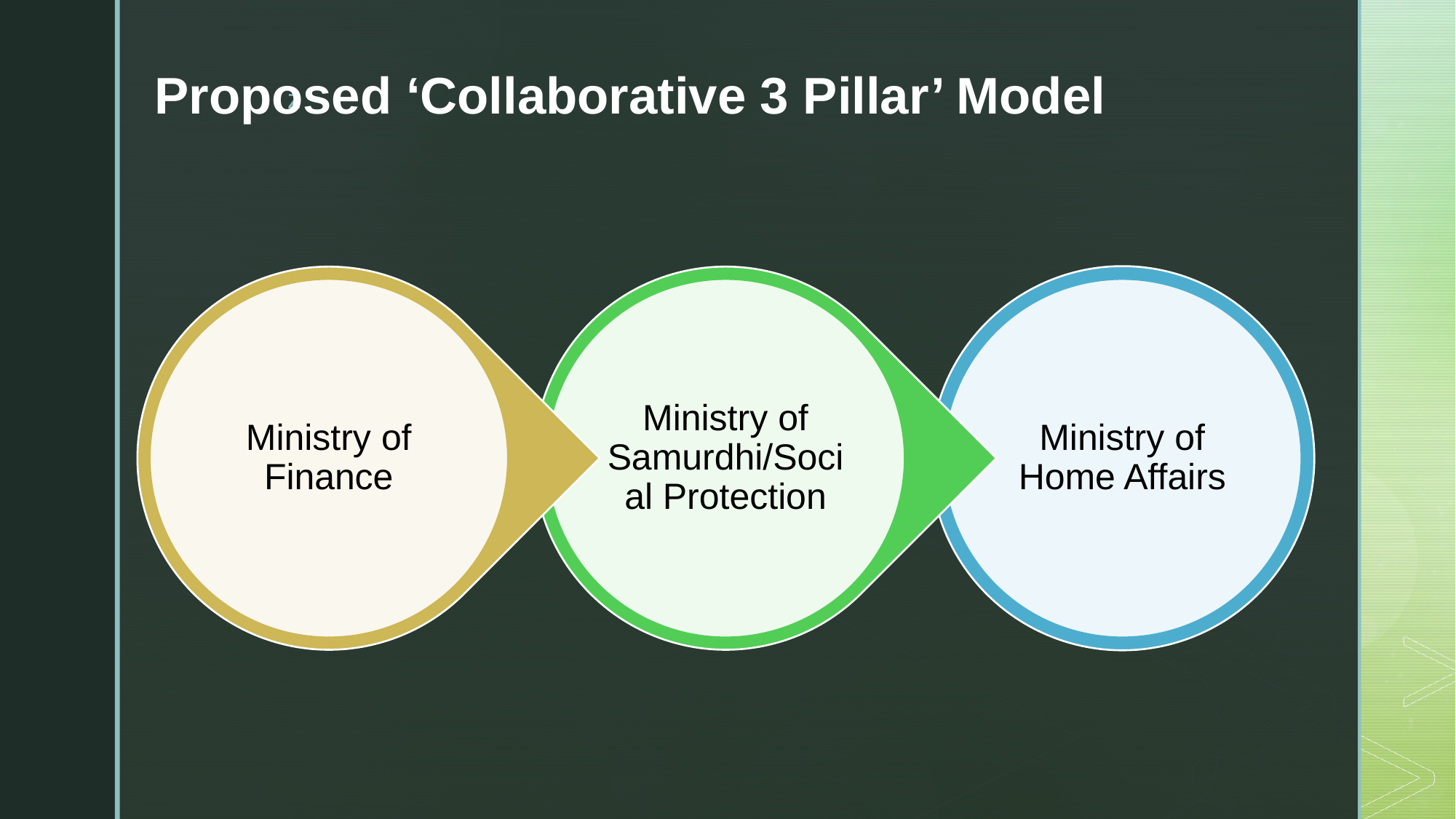

# Proposed ‘Collaborative 3 Pillar’ Model
Ministry of Home Affairs
Ministry of Samurdhi/Social Protection
Ministry of Finance